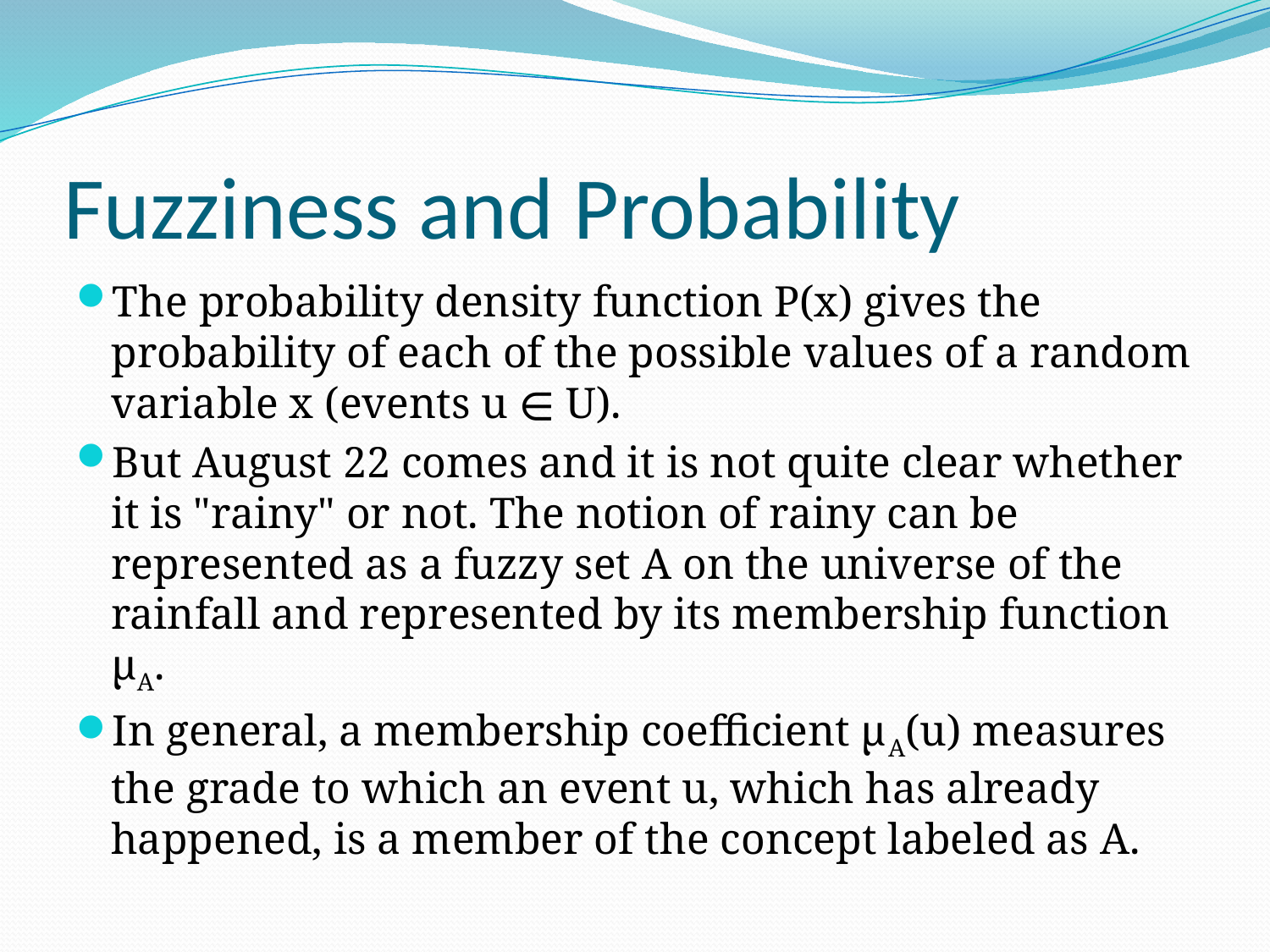

# Fuzziness and Probability
The probability density function P(x) gives the probability of each of the possible values of a random variable x (events u ∊ U).
But August 22 comes and it is not quite clear whether it is "rainy" or not. The notion of rainy can be represented as a fuzzy set A on the universe of the rainfall and represented by its membership function μA.
In general, a membership coefficient μA(u) measures the grade to which an event u, which has already happened, is a member of the concept labeled as A.